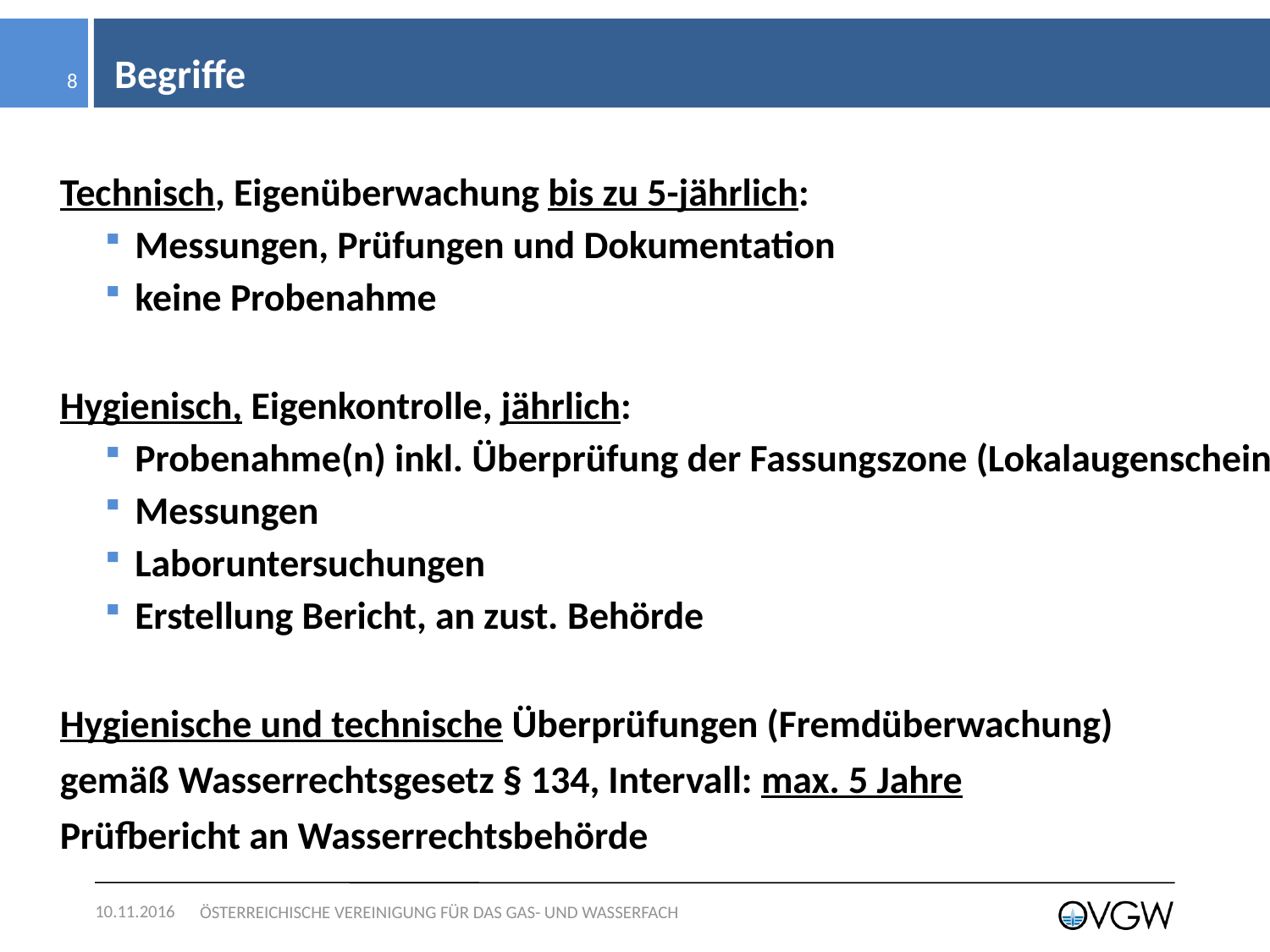

# Begriffe
8
Technisch, Eigenüberwachung bis zu 5-jährlich:
Messungen, Prüfungen und Dokumentation
keine Probenahme

Hygienisch, Eigenkontrolle, jährlich:
Probenahme(n) inkl. Überprüfung der Fassungszone (Lokalaugenschein)
Messungen
Laboruntersuchungen
Erstellung Bericht, an zust. Behörde

Hygienische und technische Überprüfungen (Fremdüberwachung)
gemäß Wasserrechtsgesetz § 134, Intervall: max. 5 Jahre
Prüfbericht an Wasserrechtsbehörde

10.11.2016
ÖSTERREICHISCHE VEREINIGUNG FÜR DAS GAS- UND WASSERFACH